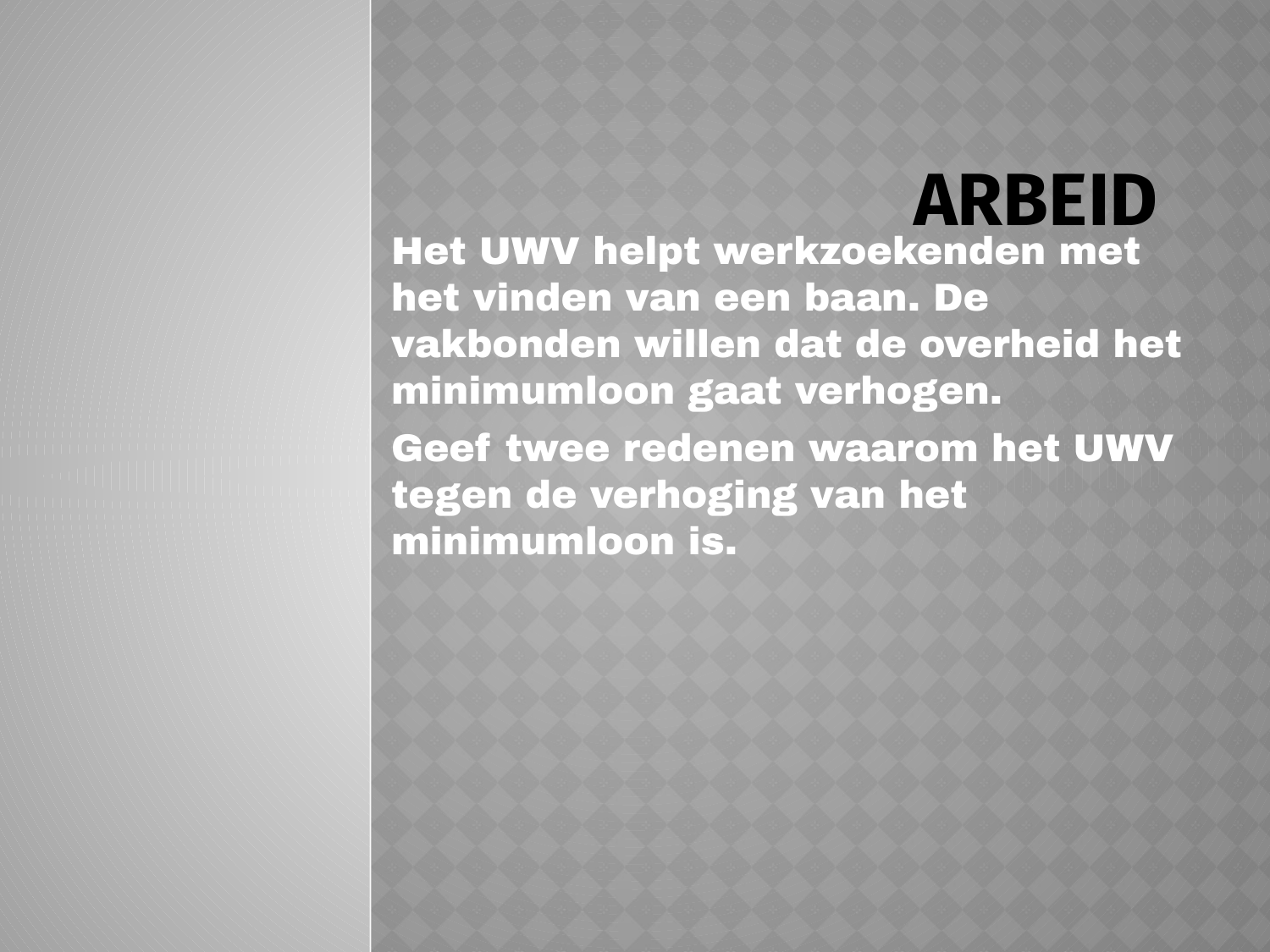

# Arbeid
Het UWV helpt werkzoekenden met het vinden van een baan. De vakbonden willen dat de overheid het minimumloon gaat verhogen.
Geef twee redenen waarom het UWV tegen de verhoging van het minimumloon is.